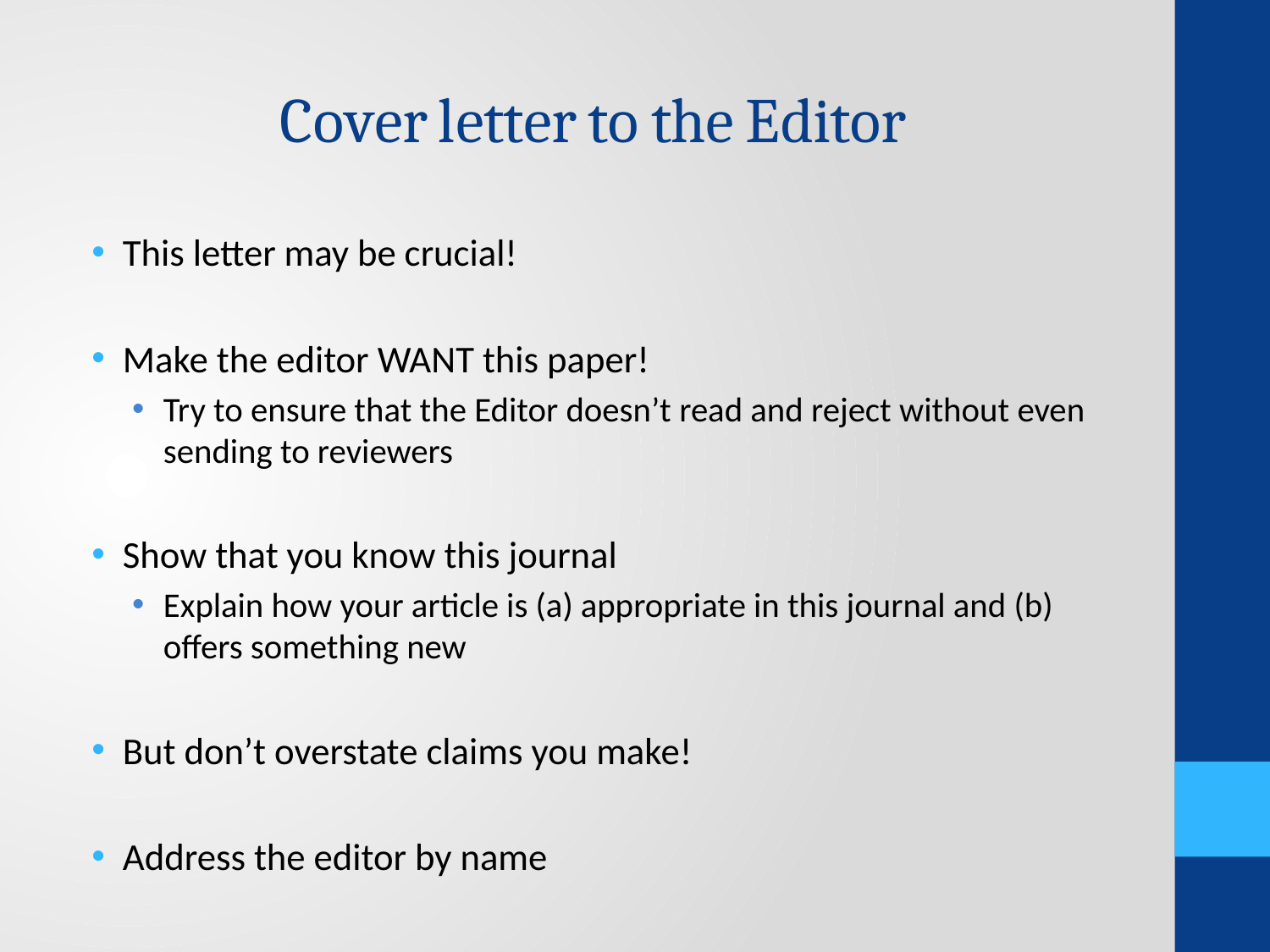

# Cover letter to the Editor
This letter may be crucial!

Make the editor WANT this paper!
Try to ensure that the Editor doesn’t read and reject without even sending to reviewers

Show that you know this journal
Explain how your article is (a) appropriate in this journal and (b) offers something new

But don’t overstate claims you make!

Address the editor by name